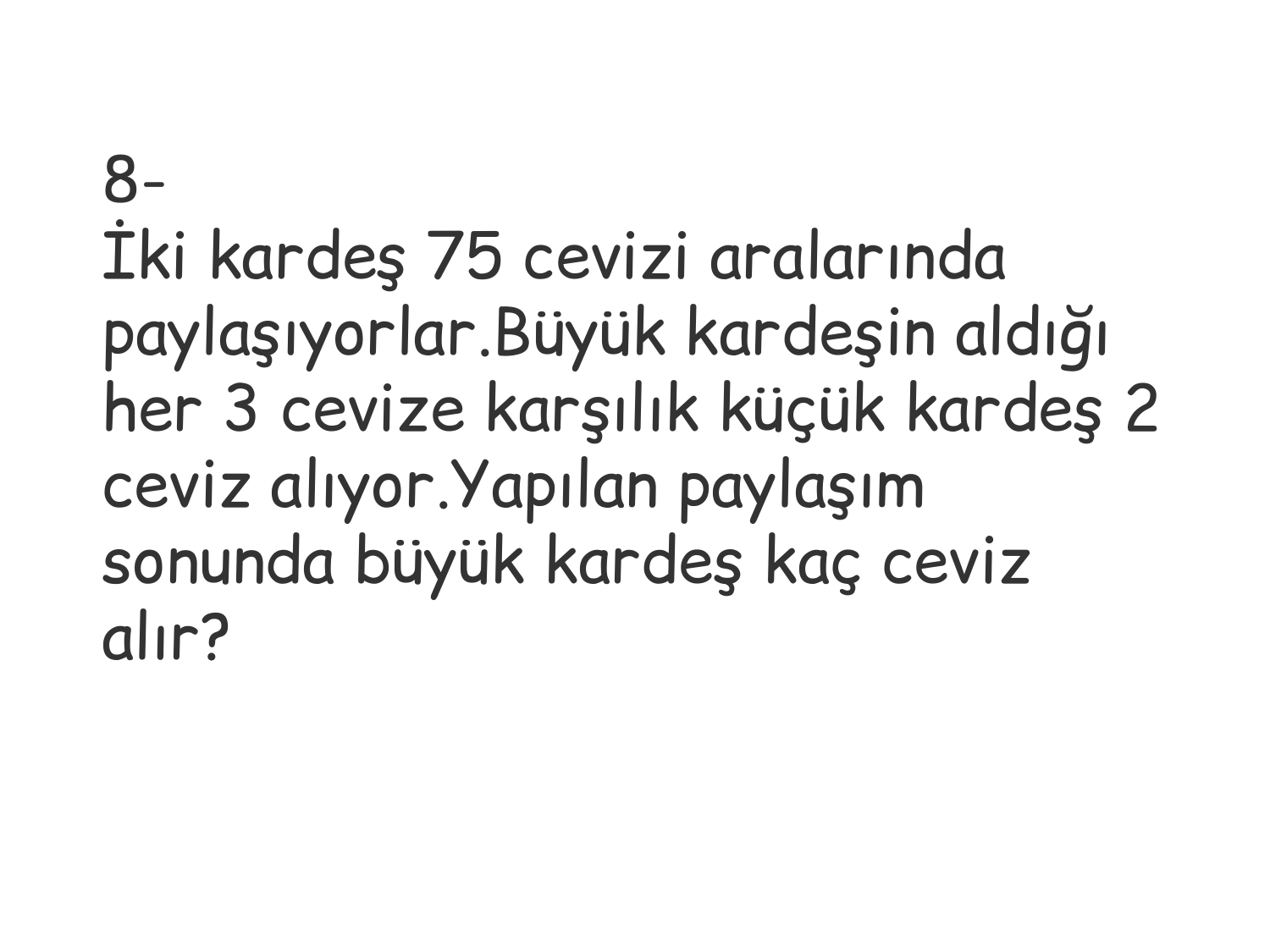

8-
İki kardeş 75 cevizi aralarında paylaşıyorlar.Büyük kardeşin aldığı her 3 cevize karşılık küçük kardeş 2 ceviz alıyor.Yapılan paylaşım sonunda büyük kardeş kaç ceviz alır?